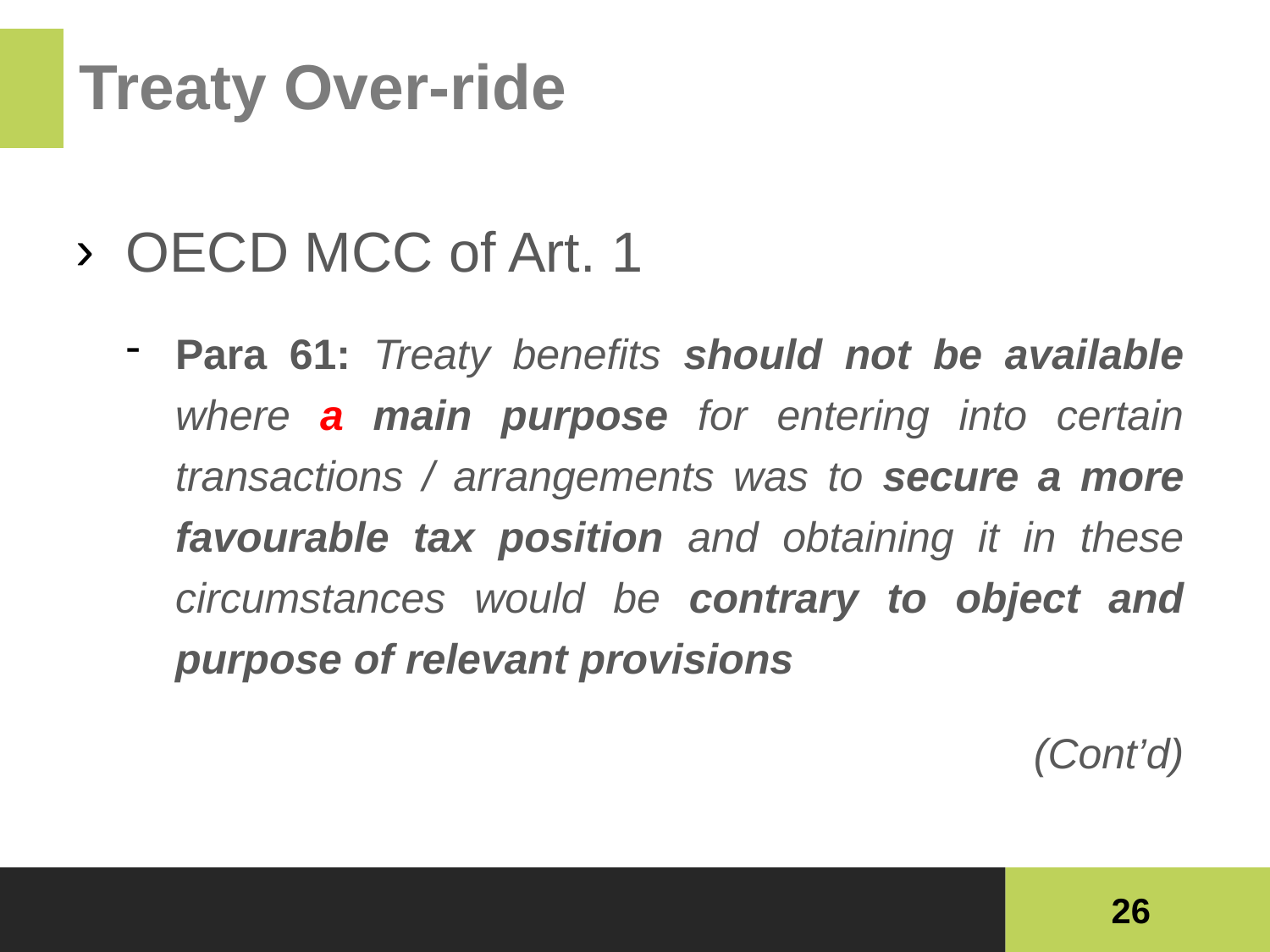

# Treaty Over-ride
OECD MCC of Art. 1
Para 61: Treaty benefits should not be available where a main purpose for entering into certain transactions / arrangements was to secure a more favourable tax position and obtaining it in these circumstances would be contrary to object and purpose of relevant provisions
(Cont’d)